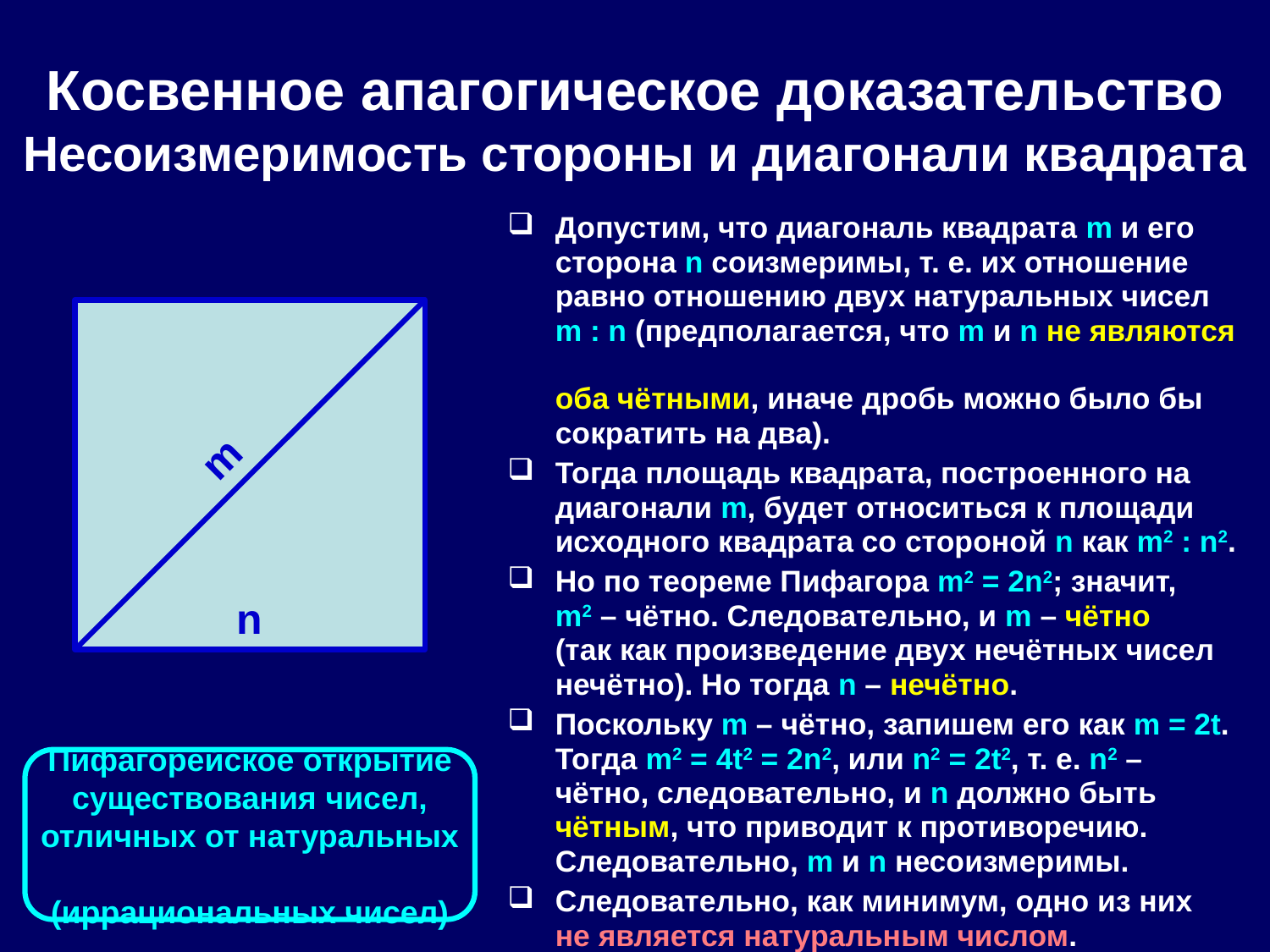

# Косвенное апагогическое доказательство Несоизмеримость стороны и диагонали квадрата
Допустим, что диагональ квадрата m и его
сторона n соизмеримы, т. е. их отношение равно отношению двух натуральных чисел
m : n (предполагается, что m и n не являются
оба чётными, иначе дробь можно было бы сократить на два).
Тогда площадь квадрата, построенного на
диагонали m, будет относиться к площади
исходного квадрата со стороной n как m2 : n2.
Но по теореме Пифагора m2 = 2n2; значит,
m2 – чётно. Следовательно, и m – чётно
(так как произведение двух нечётных чисел
нечётно). Но тогда n – нечётно.
Поскольку m – чётно, запишем его как m = 2t.
Тогда m2 = 4t2 = 2n2, или n2 = 2t2, т. е. n2 – чётно, следовательно, и n должно быть чётным, что приводит к противоречию. Следовательно, m и n несоизмеримы.
Следовательно, как минимум, одно из них
не является натуральным числом.

m
n
Пифагорейское открытие существования чисел, отличных от натуральных
(иррациональных чисел)